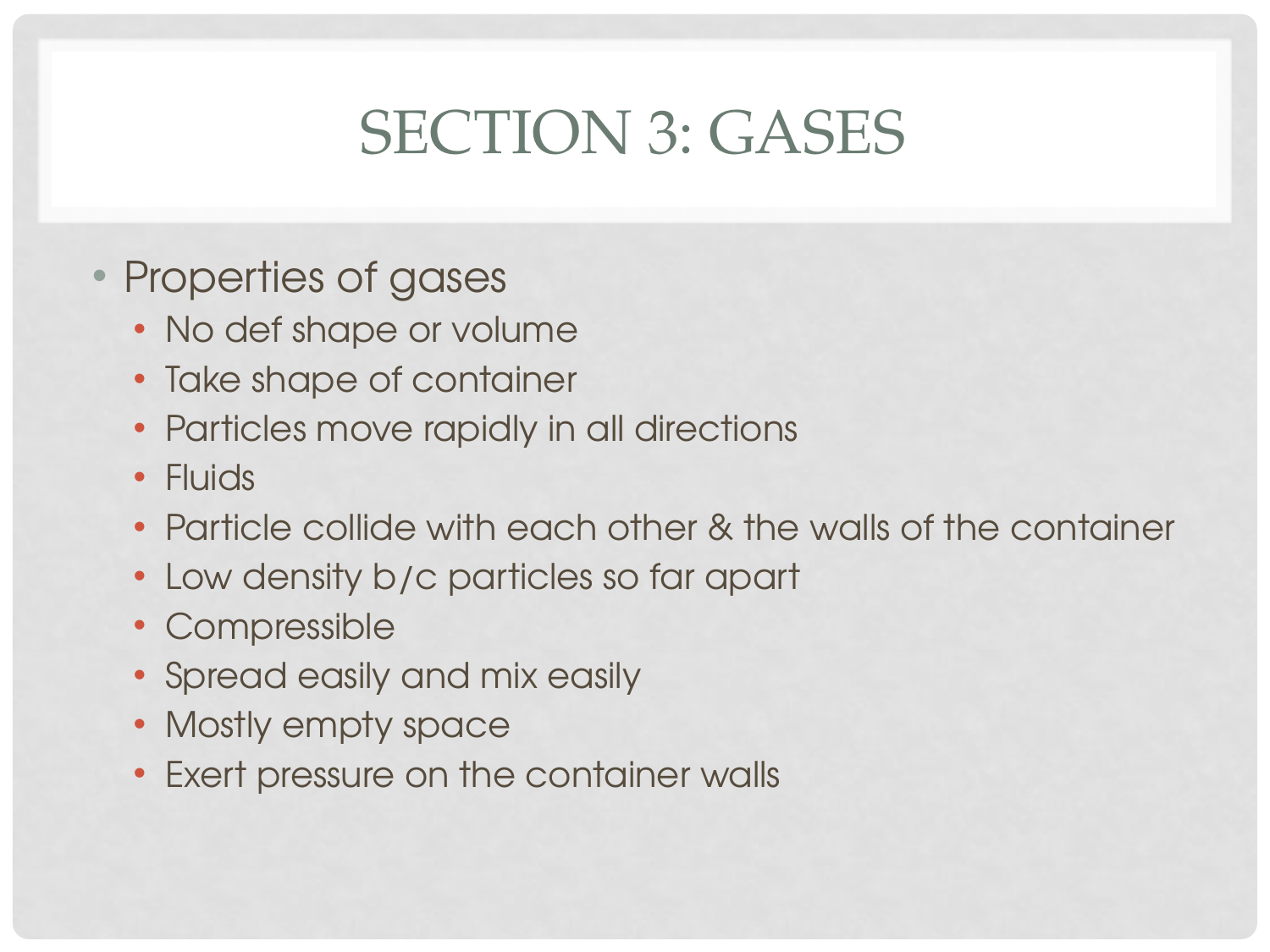

# Section 3: gases
Properties of gases
No def shape or volume
Take shape of container
Particles move rapidly in all directions
Fluids
Particle collide with each other & the walls of the container
Low density b/c particles so far apart
Compressible
Spread easily and mix easily
Mostly empty space
Exert pressure on the container walls